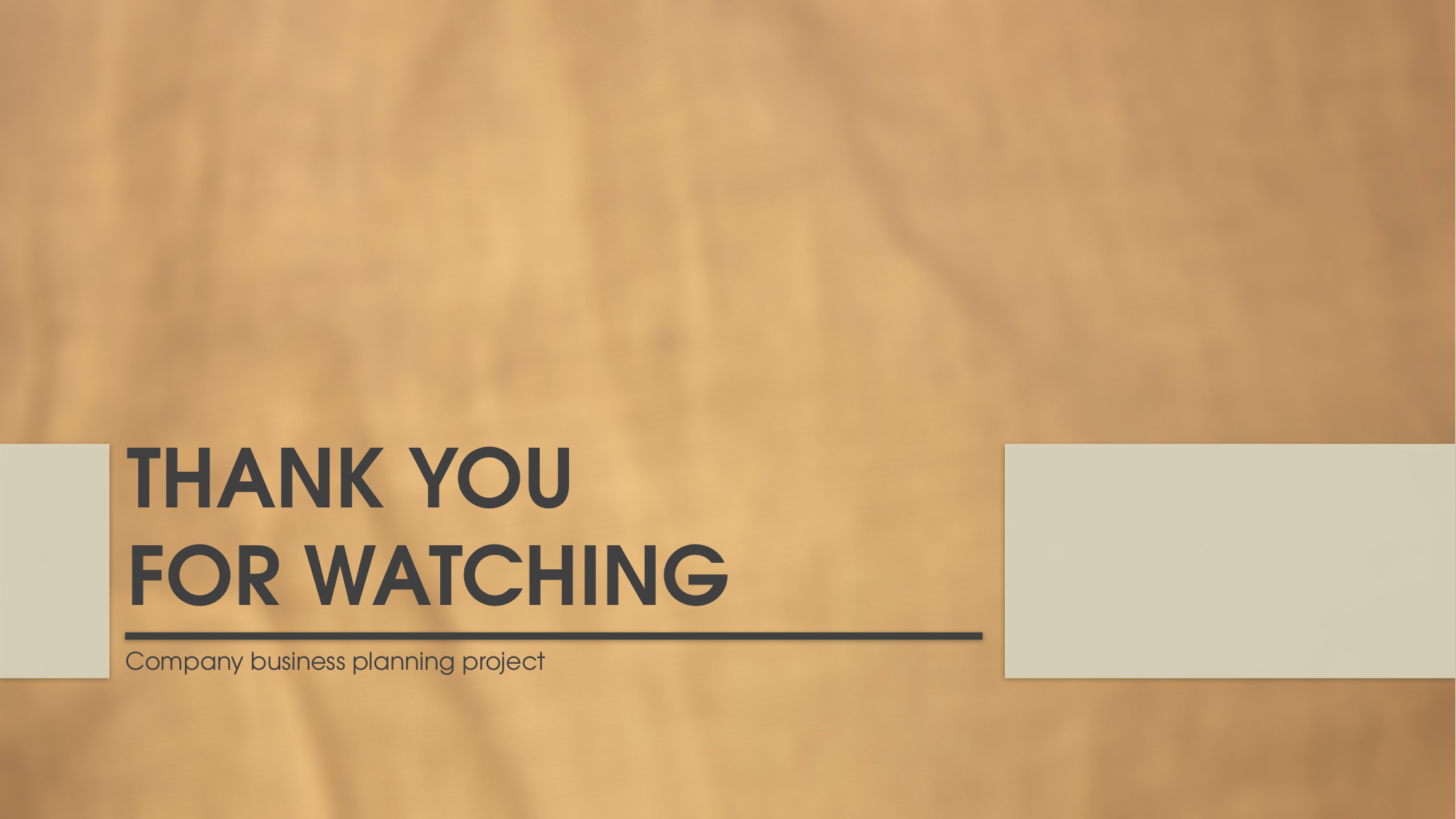

THANK YOU
FOR WATCHING

Company business planning project